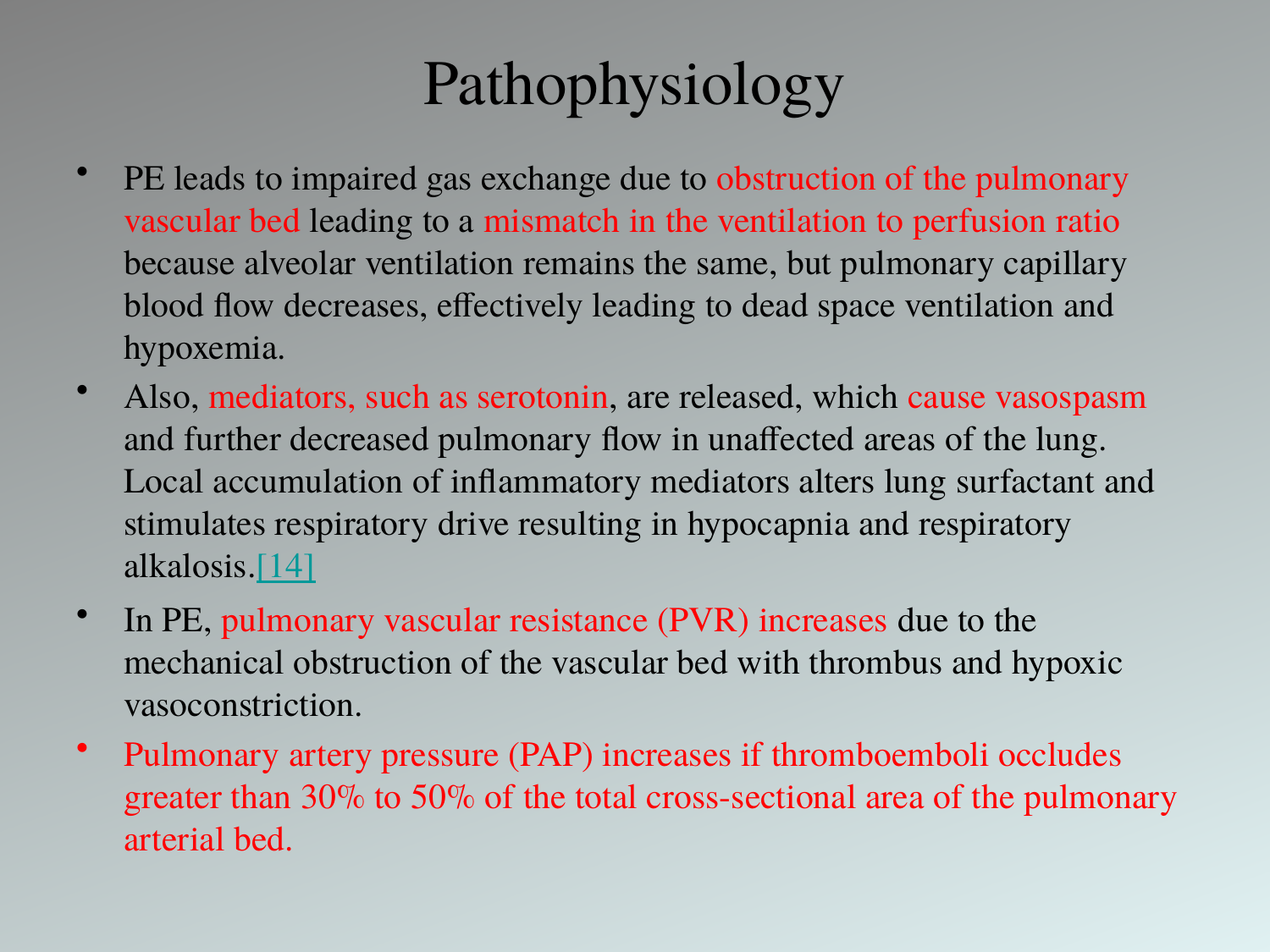

# Pathophysiology
PE leads to impaired gas exchange due to obstruction of the pulmonary vascular bed leading to a mismatch in the ventilation to perfusion ratio because alveolar ventilation remains the same, but pulmonary capillary blood flow decreases, effectively leading to dead space ventilation and hypoxemia.
Also, mediators, such as serotonin, are released, which cause vasospasm and further decreased pulmonary flow in unaffected areas of the lung. Local accumulation of inflammatory mediators alters lung surfactant and stimulates respiratory drive resulting in hypocapnia and respiratory alkalosis.[14]
In PE, pulmonary vascular resistance (PVR) increases due to the mechanical obstruction of the vascular bed with thrombus and hypoxic vasoconstriction.
Pulmonary artery pressure (PAP) increases if thromboemboli occludes greater than 30% to 50% of the total cross-sectional area of the pulmonary arterial bed.